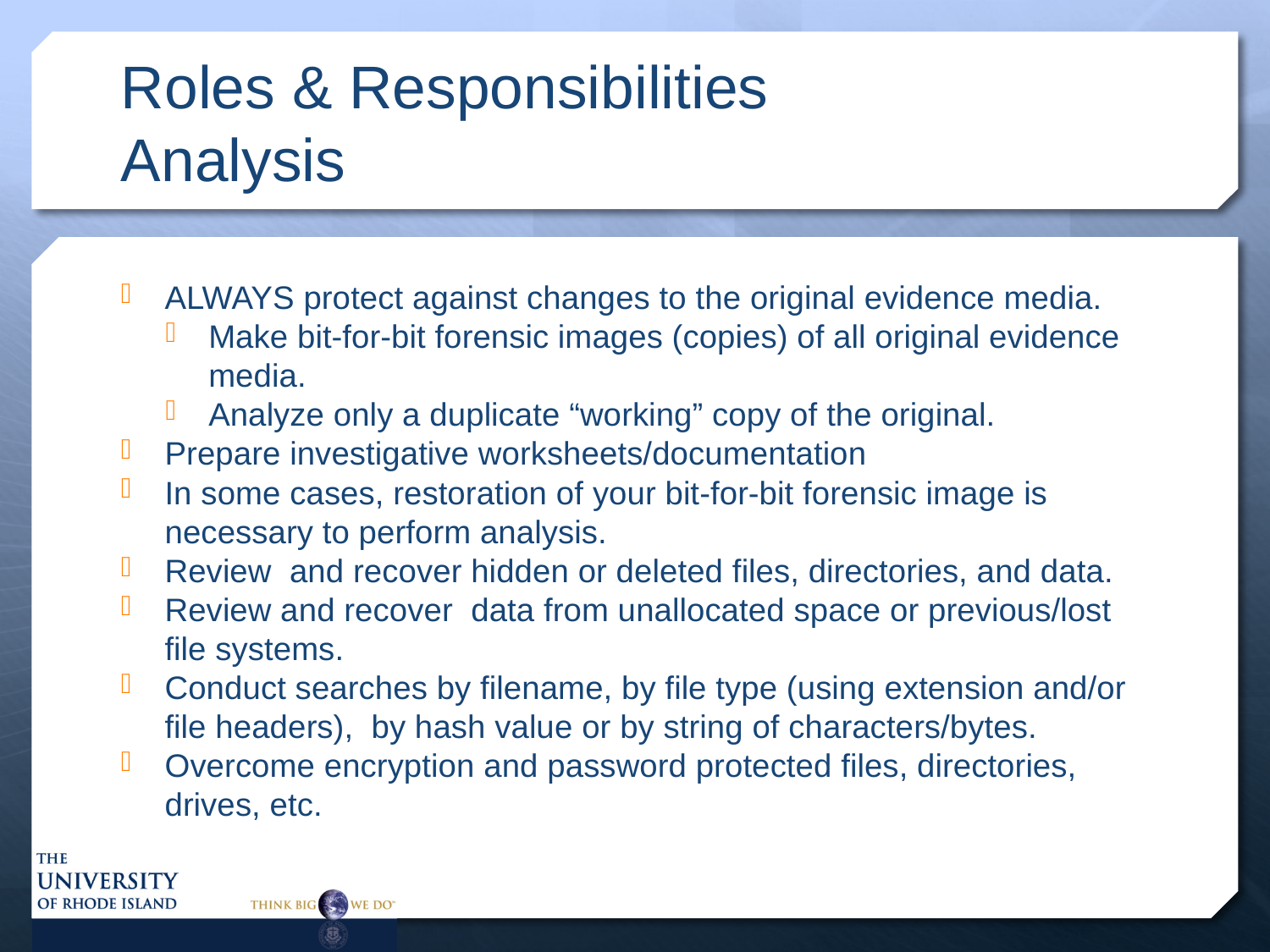

# Roles & Responsibilities Analysis
ALWAYS protect against changes to the original evidence media.
Make bit-for-bit forensic images (copies) of all original evidence media.
Analyze only a duplicate “working” copy of the original.
Prepare investigative worksheets/documentation
In some cases, restoration of your bit-for-bit forensic image is necessary to perform analysis.
Review  and recover hidden or deleted files, directories, and data.
Review and recover  data from unallocated space or previous/lost file systems.
Conduct searches by filename, by file type (using extension and/or file headers),  by hash value or by string of characters/bytes.
Overcome encryption and password protected files, directories, drives, etc.